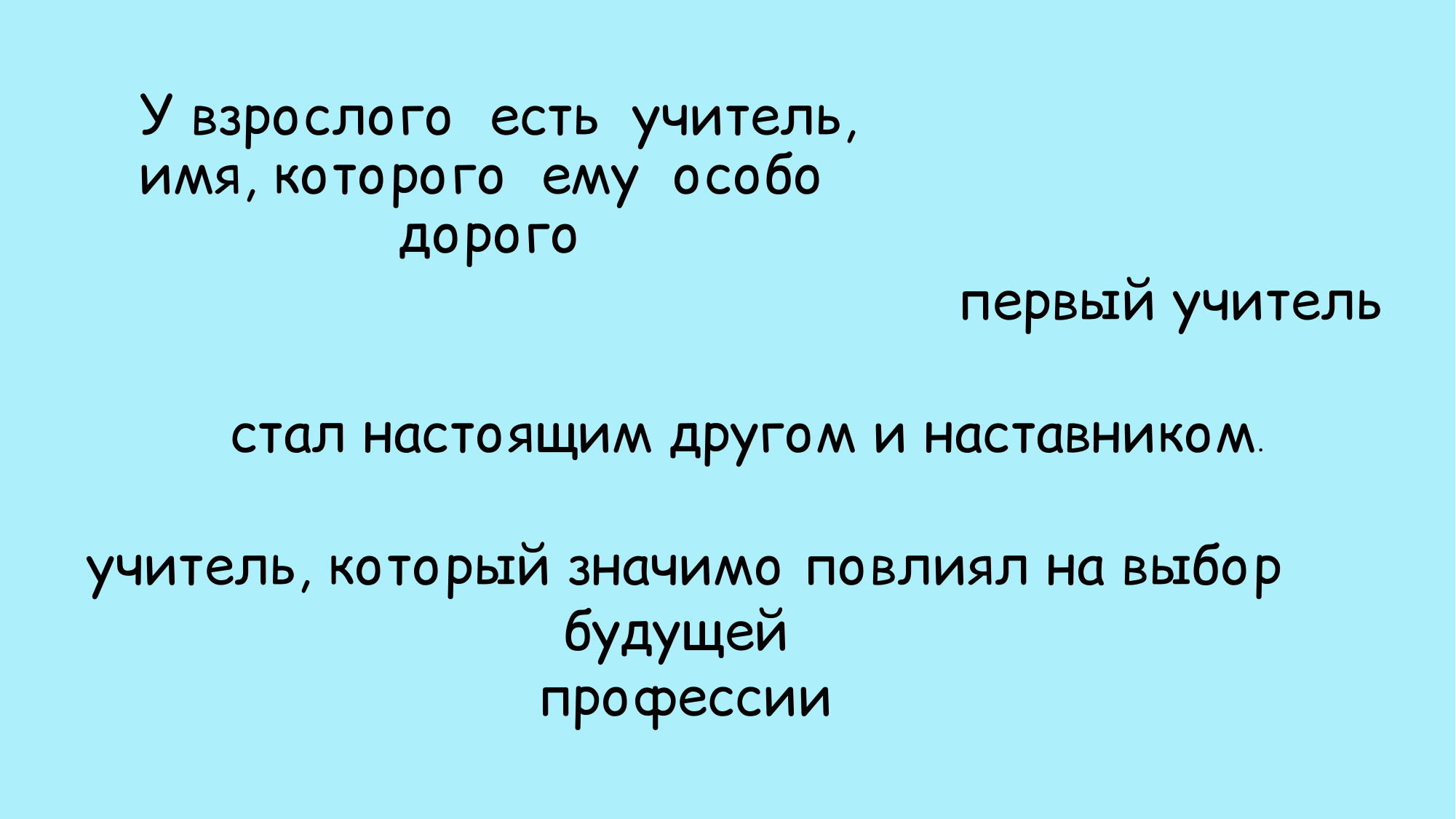

# У взрослого  есть  учитель, имя, которого  ему  особо  дорого
первый учитель
стал настоящим другом и наставником.
учитель, который значимо повлиял на выбор будущей
профессии